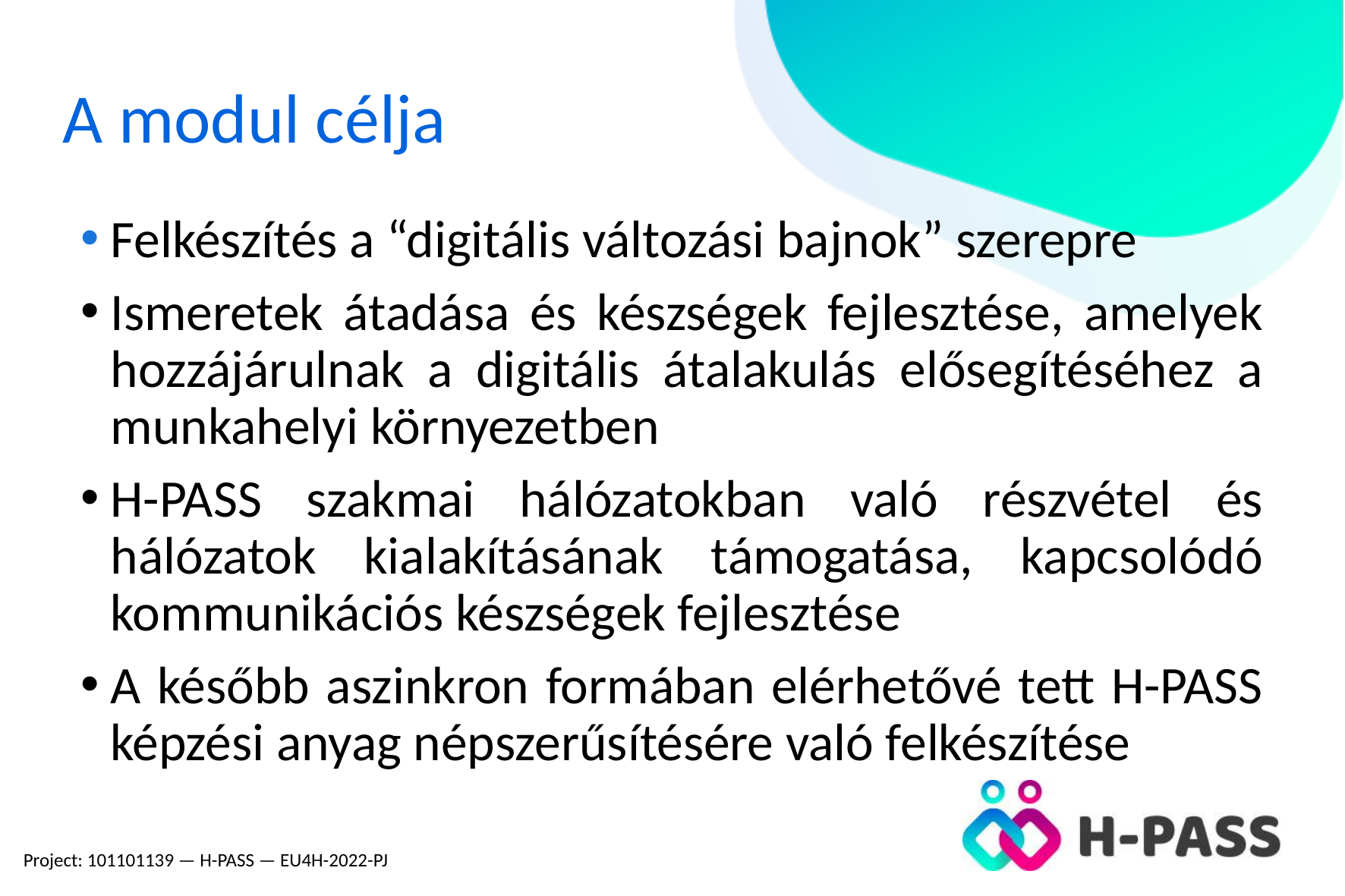

A modul célja
Felkészítés a “digitális változási bajnok” szerepre
Ismeretek átadása és készségek fejlesztése, amelyek hozzájárulnak a digitális átalakulás elősegítéséhez a munkahelyi környezetben
H-PASS szakmai hálózatokban való részvétel és hálózatok kialakításának támogatása, kapcsolódó kommunikációs készségek fejlesztése
A később aszinkron formában elérhetővé tett H-PASS képzési anyag népszerűsítésére való felkészítése
Project: 101101139 — H-PASS — EU4H-2022-PJ